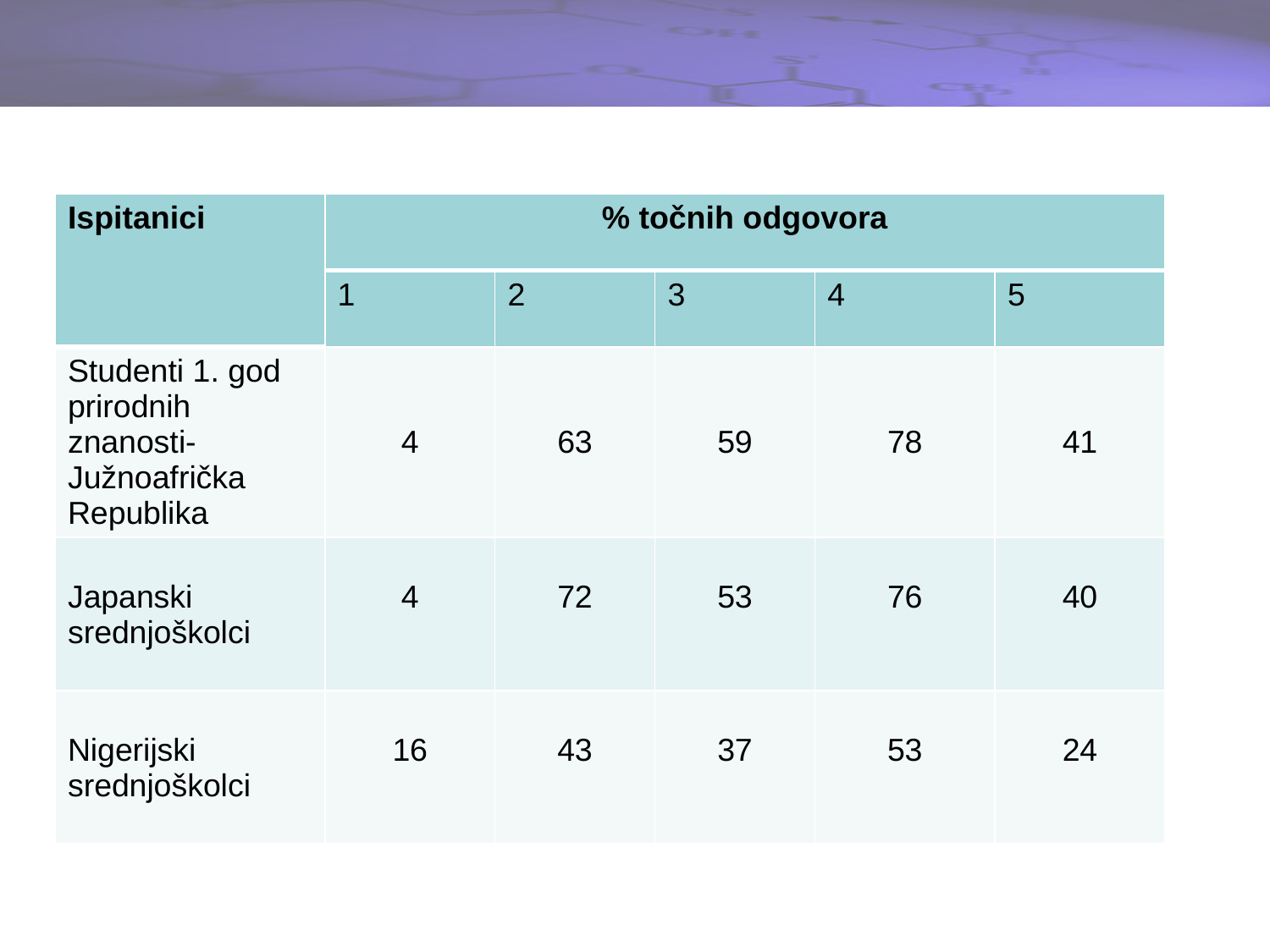

| Ispitanici | % točnih odgovora |  |  |  |  |
| --- | --- | --- | --- | --- | --- |
|  | 1 | 2 | 3 | 4 | 5 |
| Studenti 1. god prirodnih znanosti-Južnoafrička Republika | 4 | 63 | 59 | 78 | 41 |
| Japanski srednjoškolci | 4 | 72 | 53 | 76 | 40 |
| Nigerijski srednjoškolci | 16 | 43 | 37 | 53 | 24 |